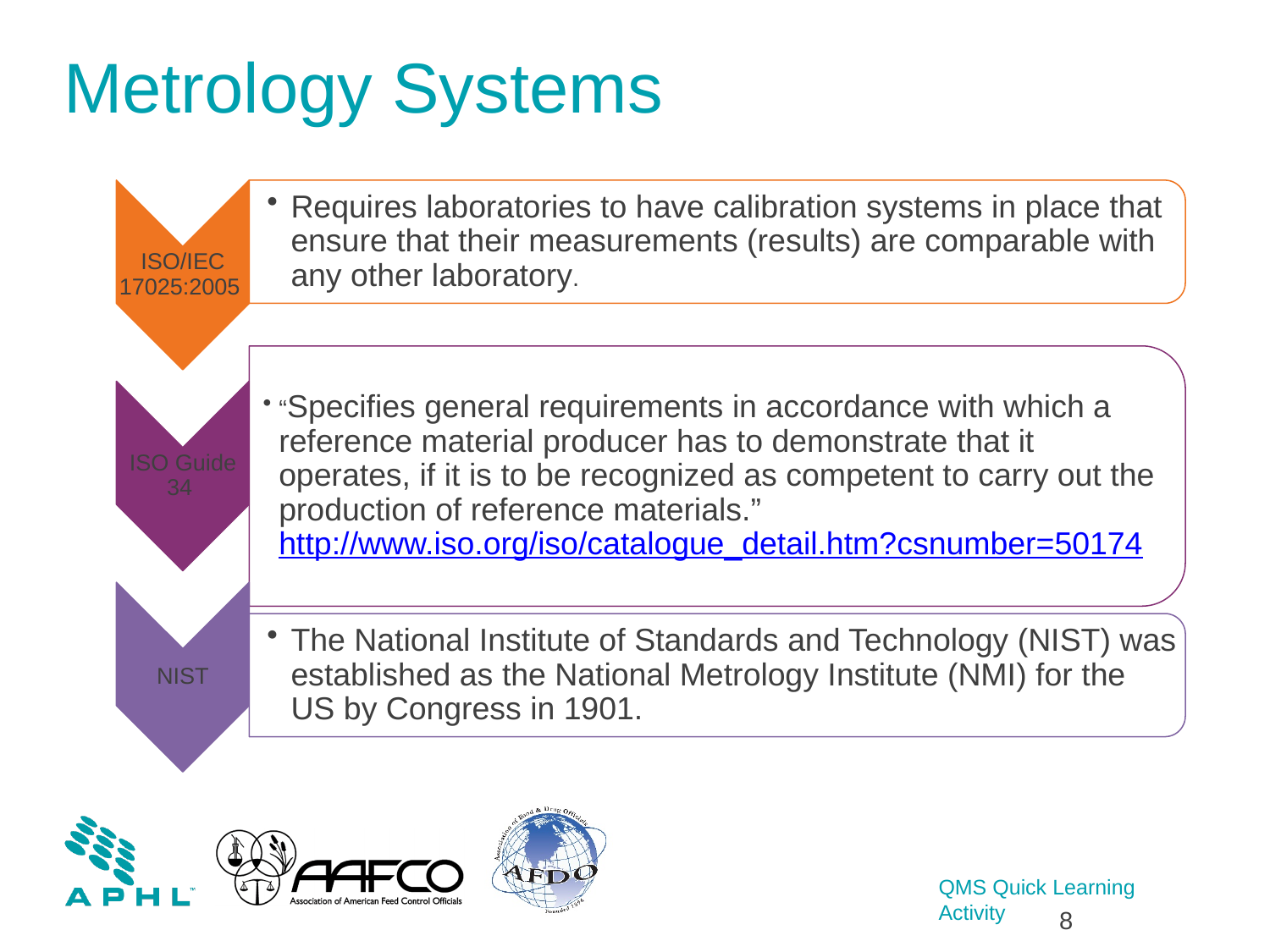

# Metrology Systems
ISO/IEC 17025:2005
Requires laboratories to have calibration systems in place that ensure that their measurements (results) are comparable with any other laboratory.
ISO Guide 34
“Specifies general requirements in accordance with which a reference material producer has to demonstrate that it operates, if it is to be recognized as competent to carry out the production of reference materials.”  http://www.iso.org/iso/catalogue_detail.htm?csnumber=50174
NIST
The National Institute of Standards and Technology (NIST) was established as the National Metrology Institute (NMI) for the US by Congress in 1901.